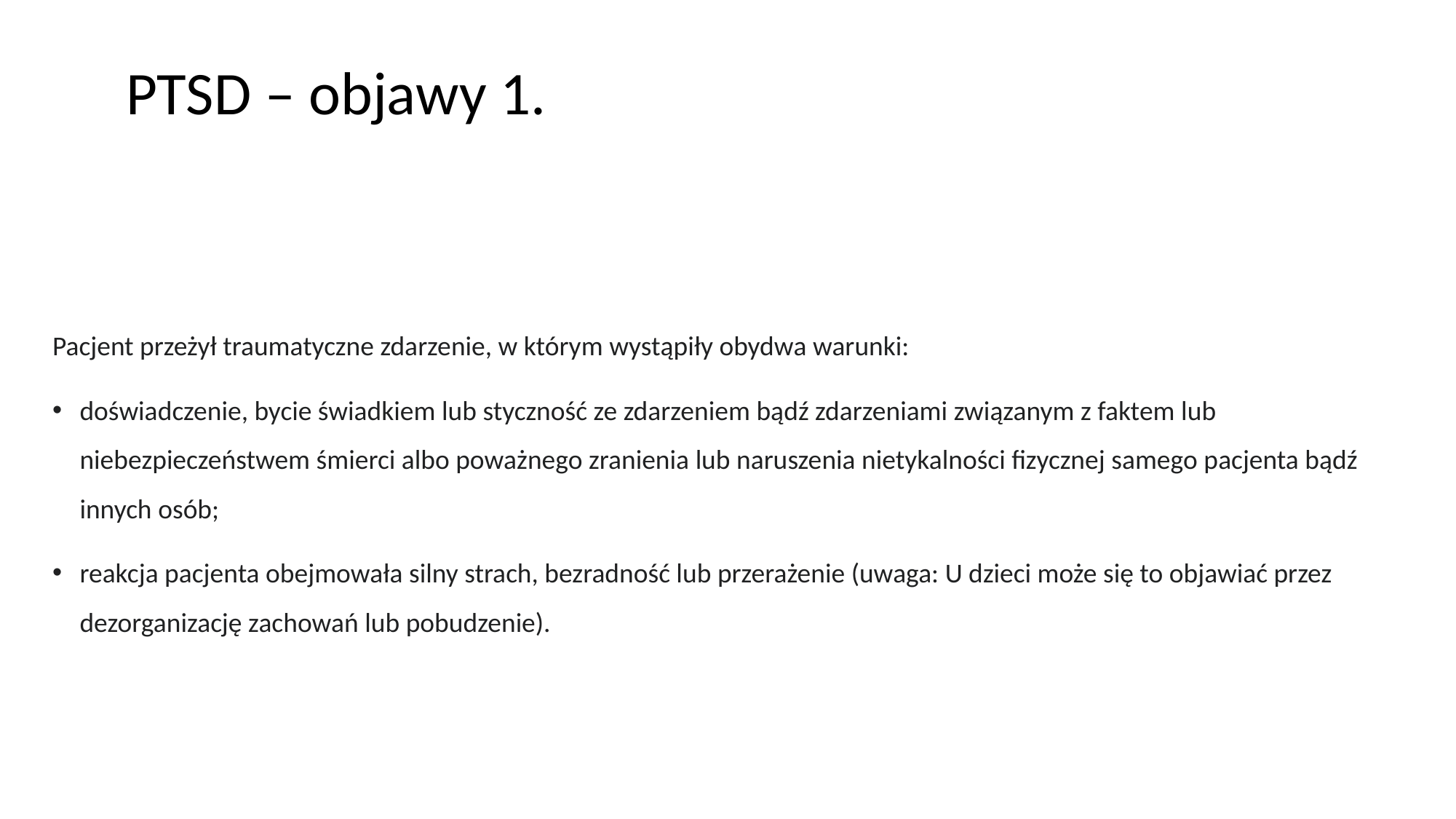

# PTSD – objawy 1.
Pacjent przeżył traumatyczne zdarzenie, w którym wystąpiły obydwa warunki:
doświadczenie, bycie świadkiem lub styczność ze zdarzeniem bądź zdarzeniami związanym z faktem lub niebezpieczeństwem śmierci albo poważnego zranienia lub naruszenia nietykalności fizycznej samego pacjenta bądź innych osób;
reakcja pacjenta obejmowała silny strach, bezradność lub przerażenie (uwaga: U dzieci może się to objawiać przez dezorganizację zachowań lub pobudzenie).